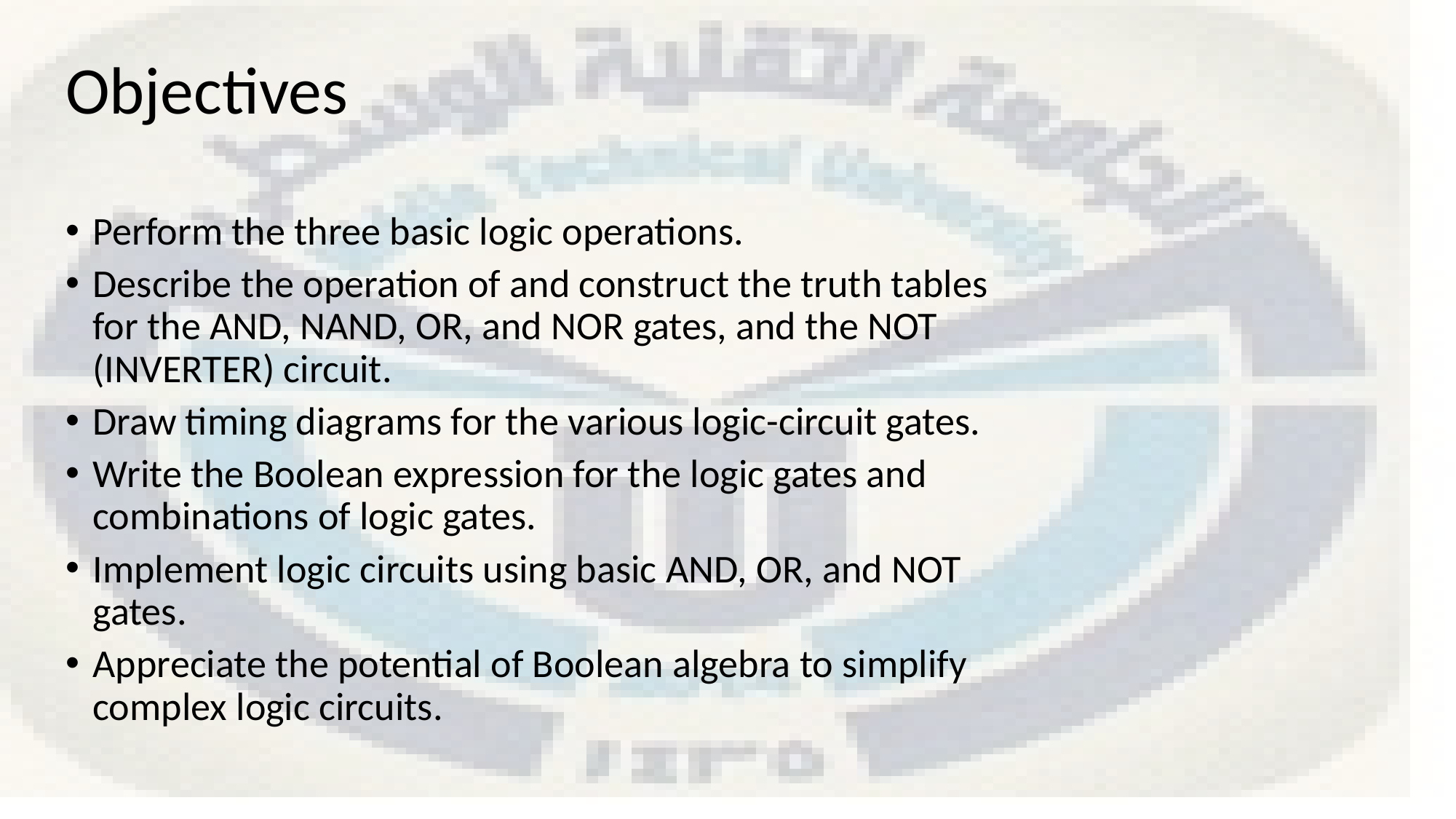

Objectives
Perform the three basic logic operations.
Describe the operation of and construct the truth tables for the AND, NAND, OR, and NOR gates, and the NOT (INVERTER) circuit.
Draw timing diagrams for the various logic-circuit gates.
Write the Boolean expression for the logic gates and combinations of logic gates.
Implement logic circuits using basic AND, OR, and NOT gates.
Appreciate the potential of Boolean algebra to simplify complex logic circuits.